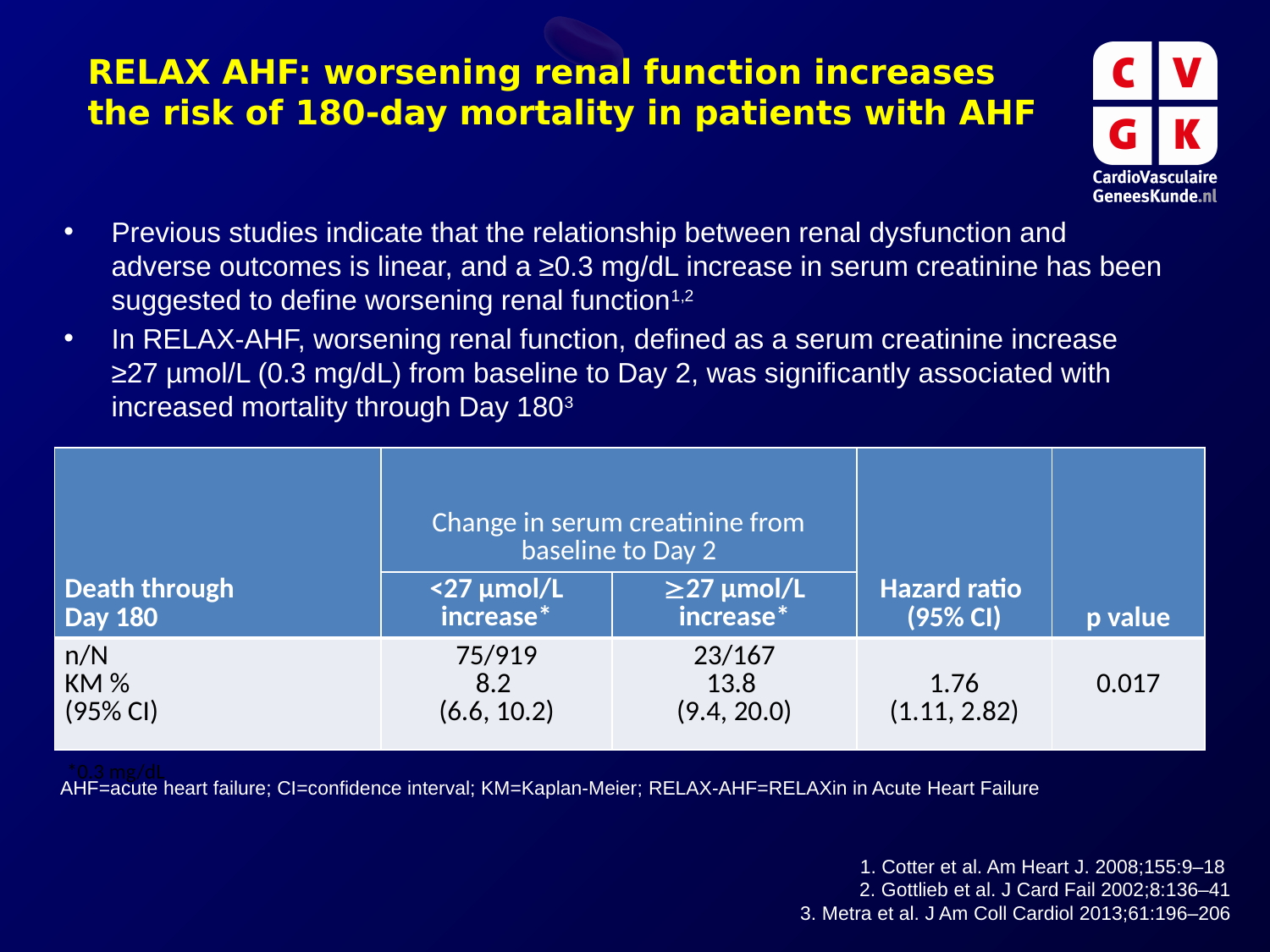

# RELAX AHF: worsening renal function increases the risk of 180-day mortality in patients with AHF
Previous studies indicate that the relationship between renal dysfunction and adverse outcomes is linear, and a ≥0.3 mg/dL increase in serum creatinine has been suggested to define worsening renal function1,2
In RELAX-AHF, worsening renal function, defined as a serum creatinine increase
≥27 µmol/L (0.3 mg/dL) from baseline to Day 2, was significantly associated with increased mortality through Day 1803

| Death through Day 180 | Change in serum creatinine from baseline to Day 2 |  | Hazard ratio (95% CI) | p value |
| --- | --- | --- | --- | --- |
|  | <27 μmol/L increase\* | ≥27 μmol/L increase\* |  |  |
| n/N KM % (95% CI) | 75/919 8.2 (6.6, 10.2) | 23/167 13.8 (9.4, 20.0) | 1.76 (1.11, 2.82) | 0.017 |
*0.3 mg/dL
AHF=acute heart failure; CI=confidence interval; KM=Kaplan-Meier; RELAX-AHF=RELAXin in Acute Heart Failure
1. Cotter et al. Am Heart J. 2008;155:9–18
2. Gottlieb et al. J Card Fail 2002;8:136–41
3. Metra et al. J Am Coll Cardiol 2013;61:196–206